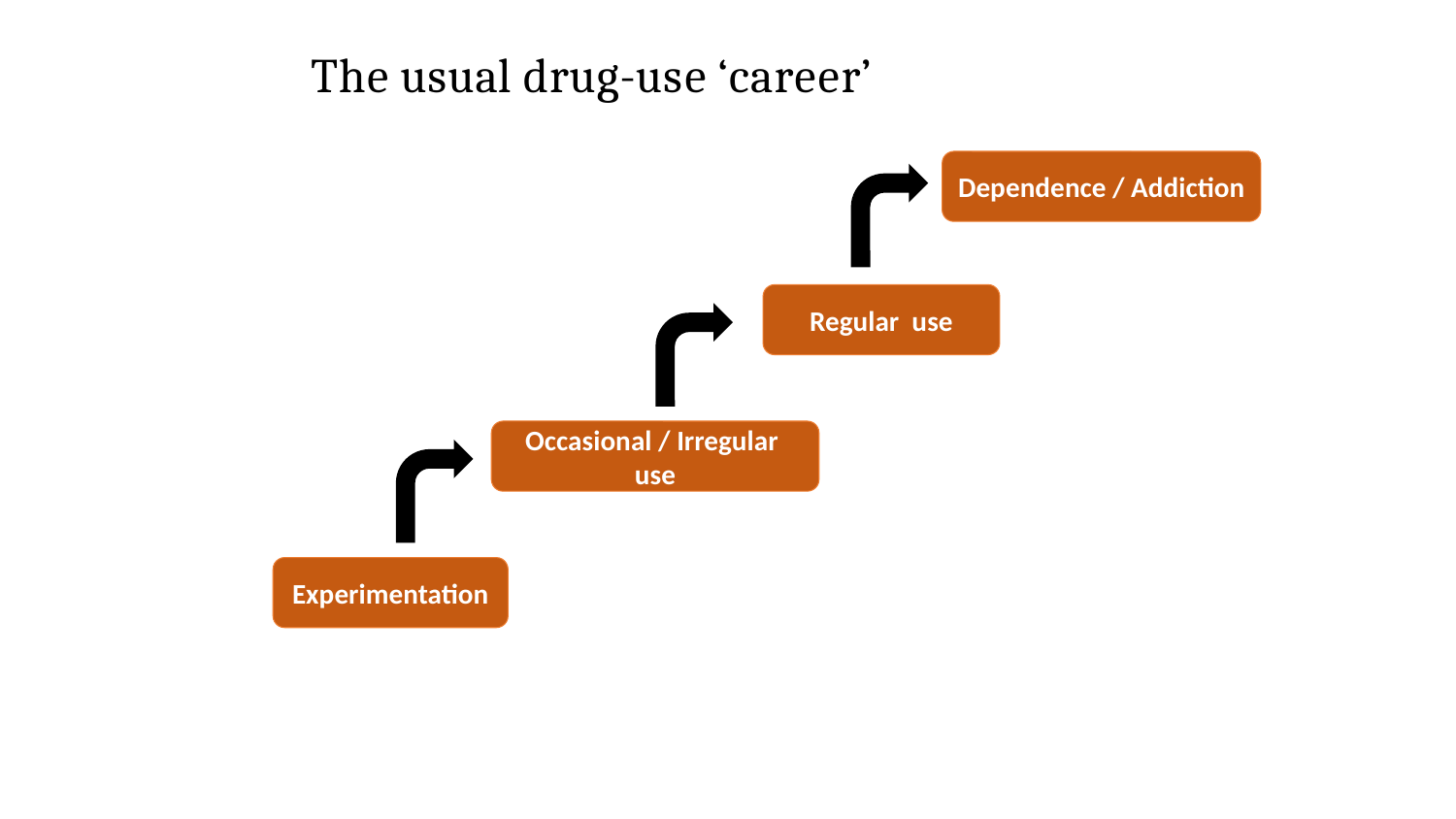

The usual drug-use ‘career’
Dependence / Addiction

Regular  use

Occasional / Irregular  use

Experimentation